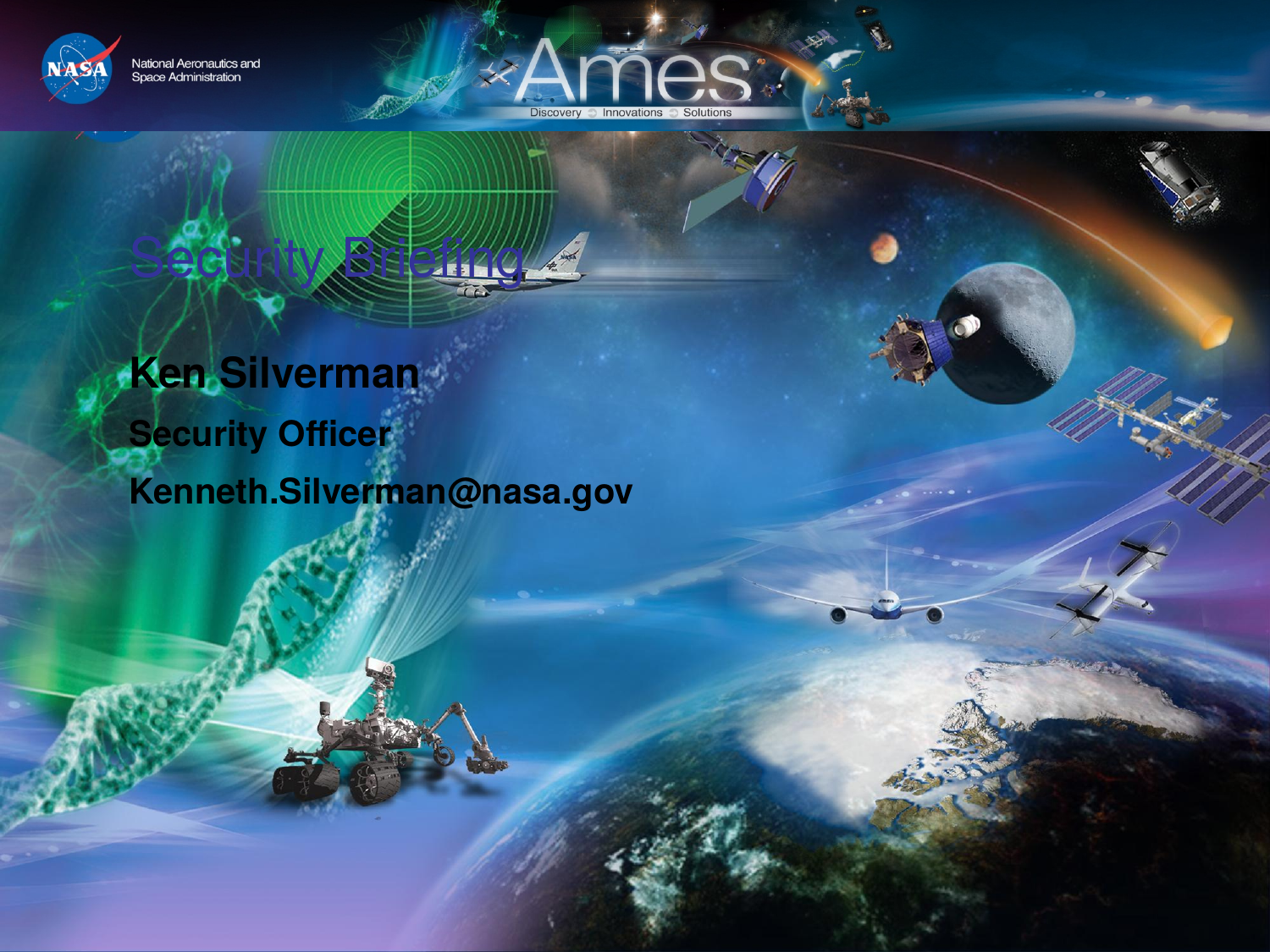

# Security Briefing
Ken Silverman
Security Officer
Kenneth.Silverman@nasa.gov